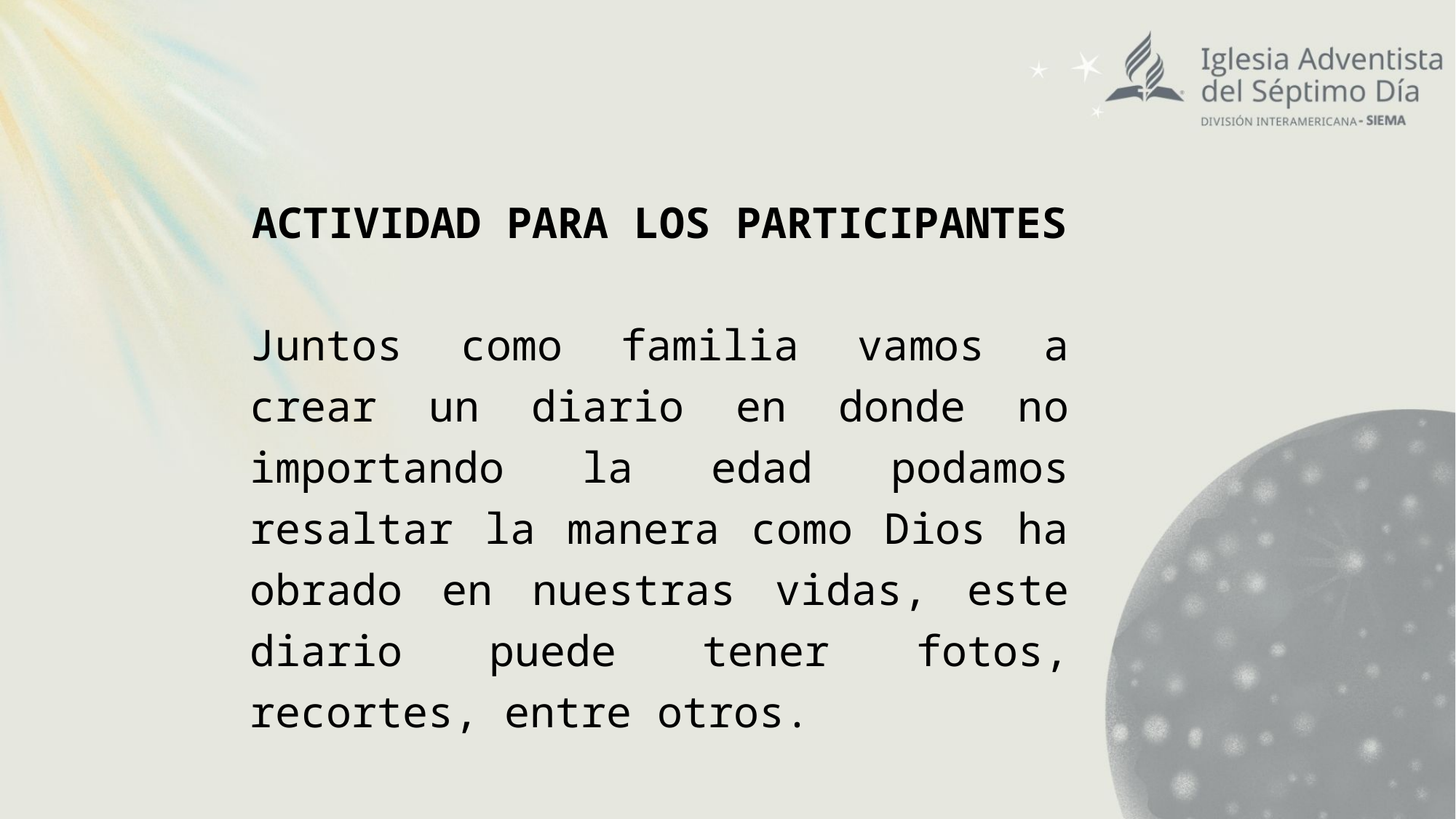

ACTIVIDAD PARA LOS PARTICIPANTES

Juntos como familia vamos a crear un diario en donde no importando la edad podamos resaltar la manera como Dios ha obrado en nuestras vidas, este diario puede tener fotos, recortes, entre otros.